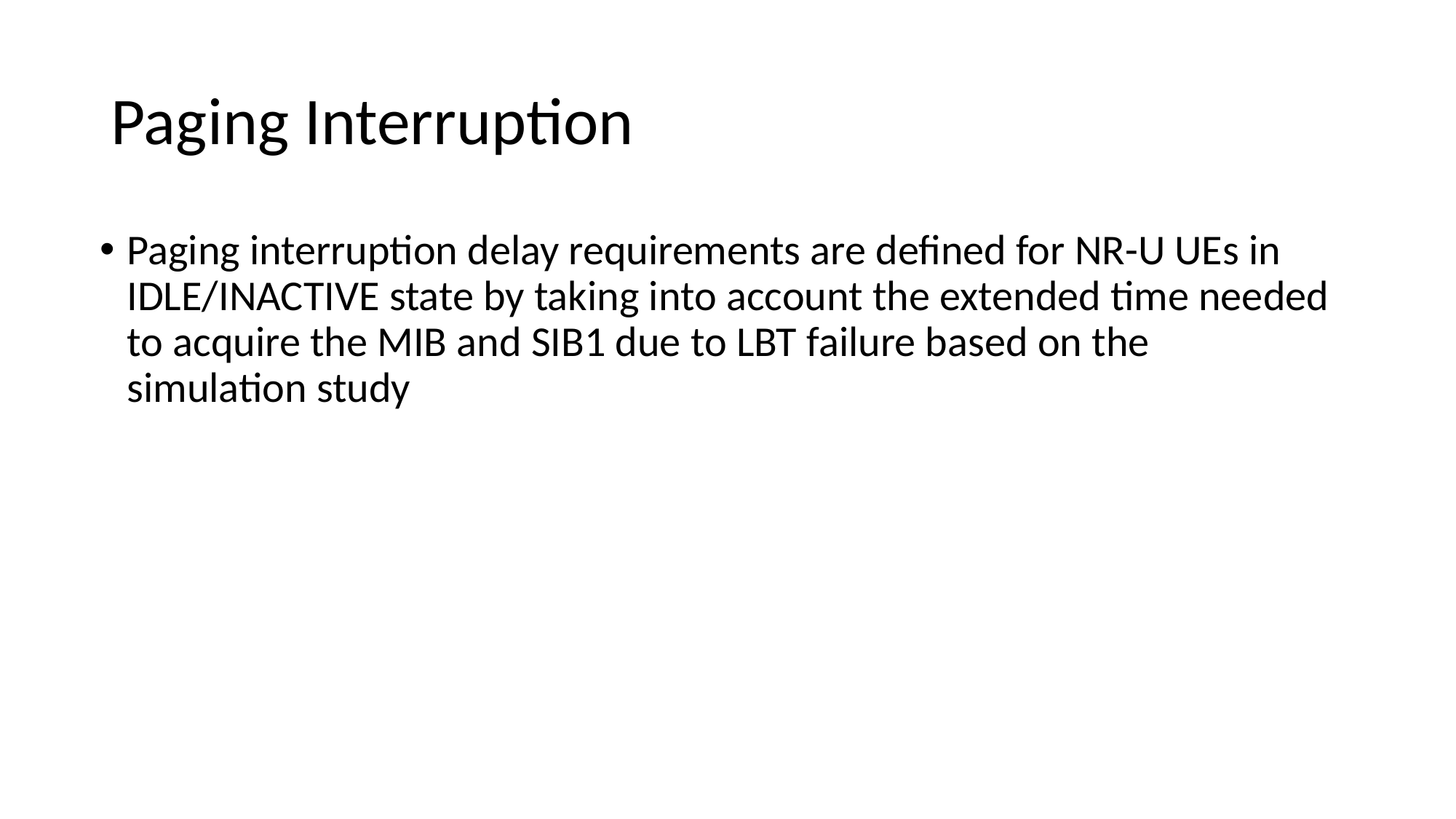

# Paging Interruption
Paging interruption delay requirements are defined for NR-U UEs in IDLE/INACTIVE state by taking into account the extended time needed to acquire the MIB and SIB1 due to LBT failure based on the simulation study